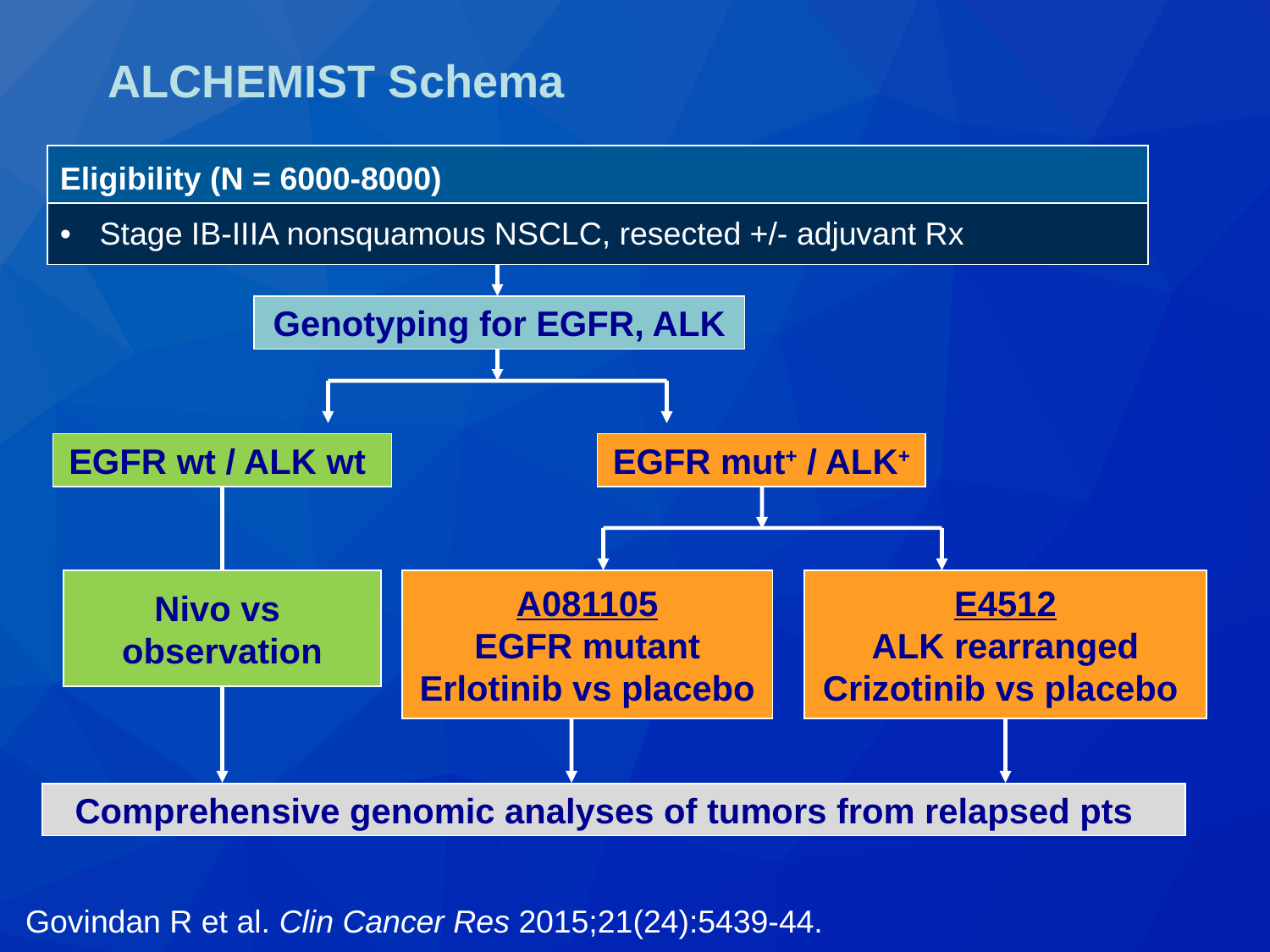

# ALCHEMIST Schema
| Eligibility (N = 6000-8000) |
| --- |
| Stage IB-IIIA nonsquamous NSCLC, resected +/- adjuvant Rx |

Genotyping for EGFR, ALK

EGFR wt / ALK wt
EGFR mut+ / ALK+

Nivo vs
observation
A081105
EGFR mutant
Erlotinib vs placebo
E4512
ALK rearranged
Crizotinib vs placebo

Comprehensive genomic analyses of tumors from relapsed pts
Govindan R et al. Clin Cancer Res 2015;21(24):5439-44.